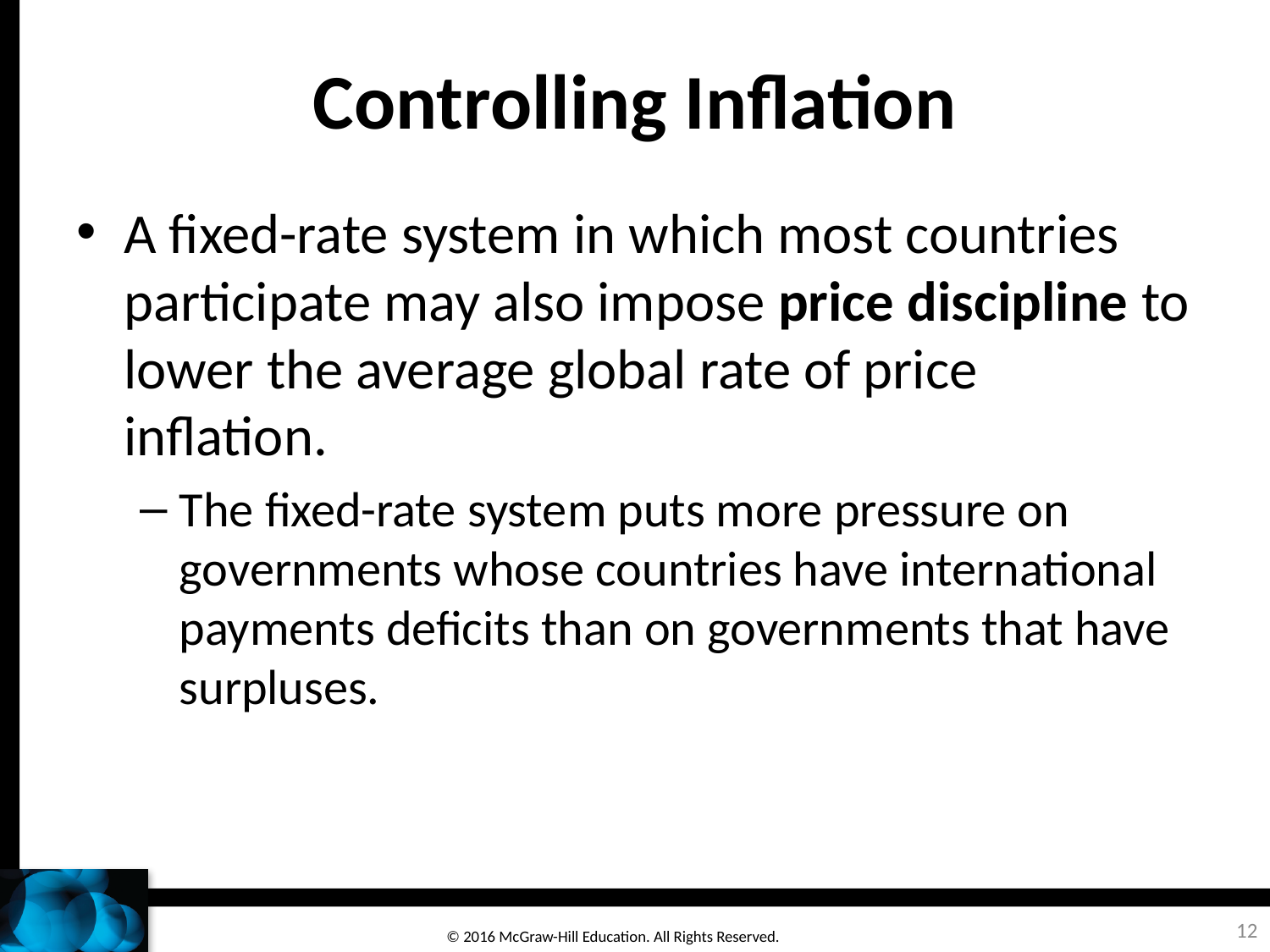

# Controlling Inflation
A fixed-rate system in which most countries participate may also impose price discipline to lower the average global rate of price inflation.
The fixed-rate system puts more pressure on governments whose countries have international payments deficits than on governments that have surpluses.
12
© 2016 McGraw-Hill Education. All Rights Reserved.